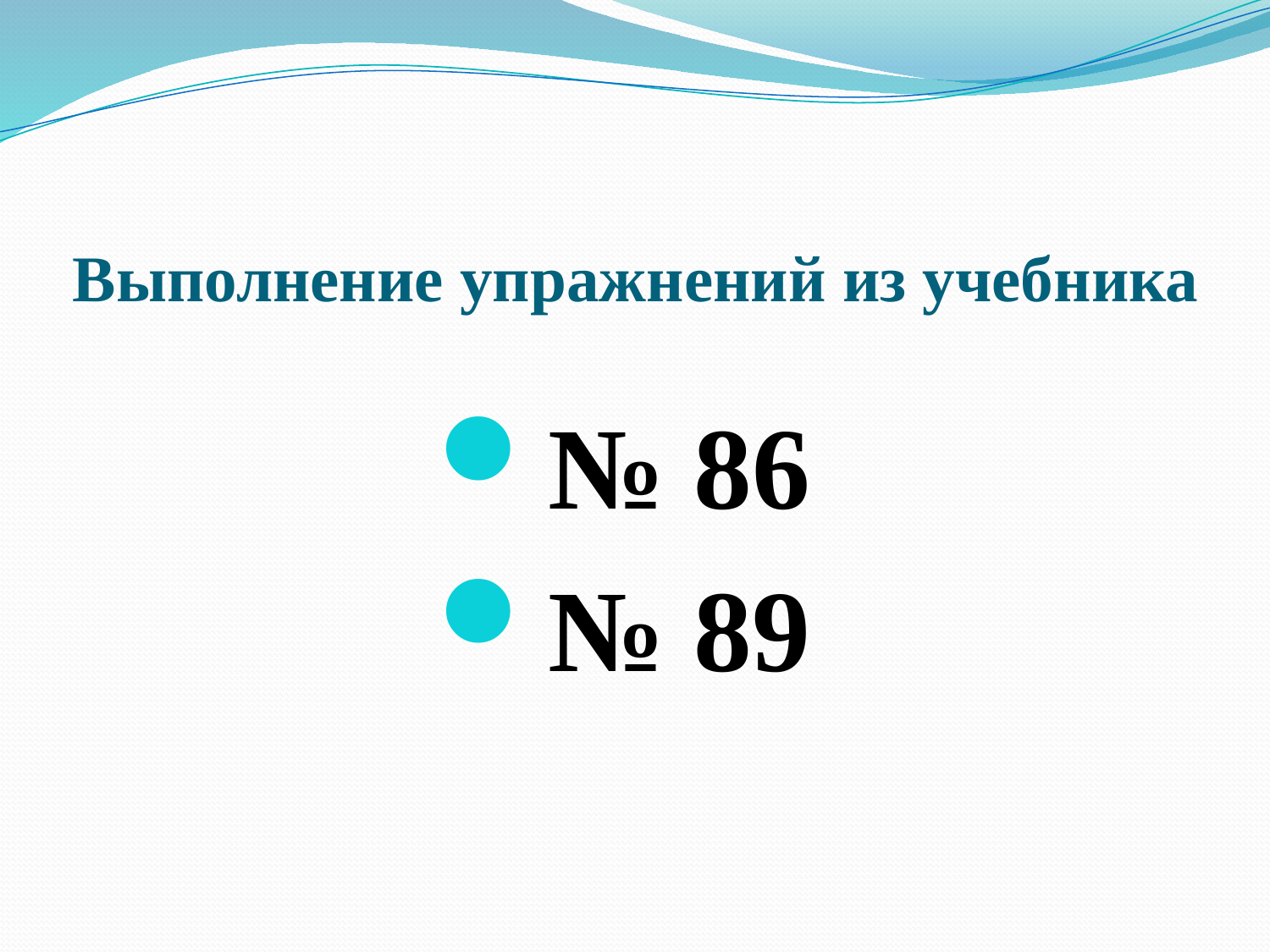

# Выполнение упражнений из учебника
№ 86
№ 89